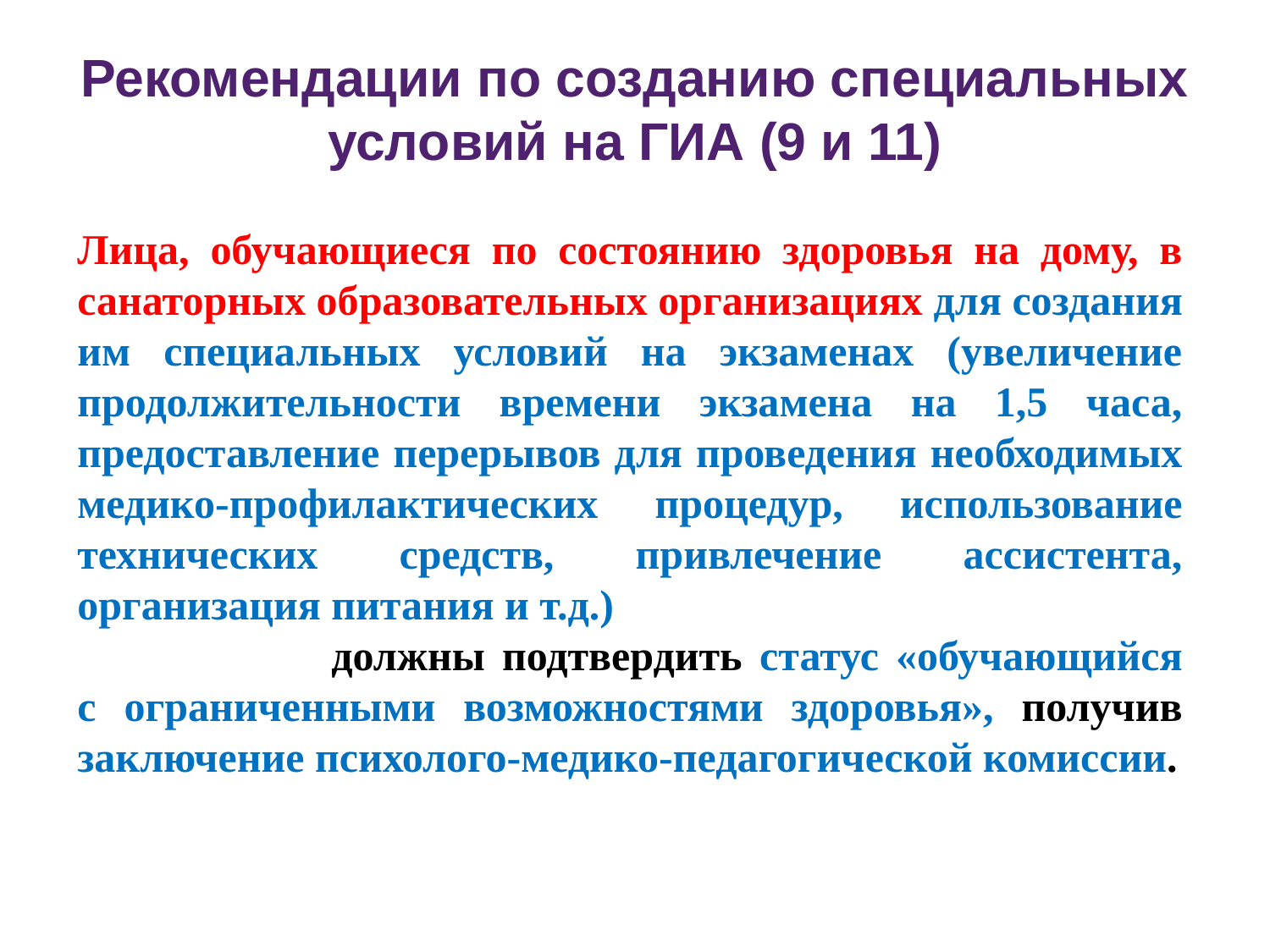

Рекомендации по созданию специальных условий на ГИА (9 и 11)
Лица, обучающиеся по состоянию здоровья на дому, в санаторных образовательных организациях для создания им специальных условий на экзаменах (увеличение продолжительности времени экзамена на 1,5 часа, предоставление перерывов для проведения необходимых медико-профилактических процедур, использование технических средств, привлечение ассистента, организация питания и т.д.)
		должны подтвердить статус «обучающийся с ограниченными возможностями здоровья», получив заключение психолого-медико-педагогической комиссии.